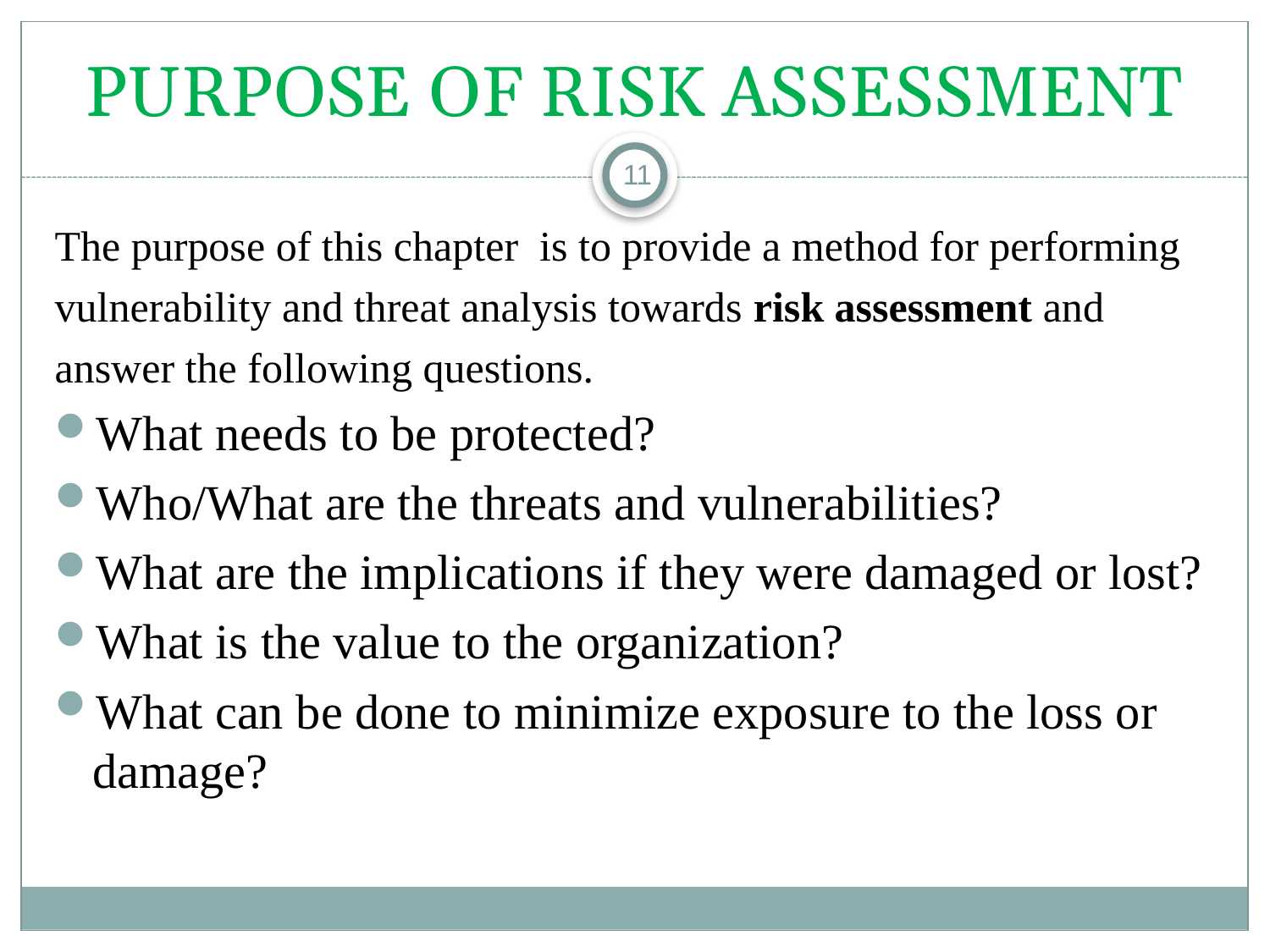

# Purpose of Risk Assessment
11
The purpose of this chapter  is to provide a method for performing
vulnerability and threat analysis towards risk assessment and
answer the following questions.
What needs to be protected?
Who/What are the threats and vulnerabilities?
What are the implications if they were damaged or lost?
What is the value to the organization?
What can be done to minimize exposure to the loss or damage?